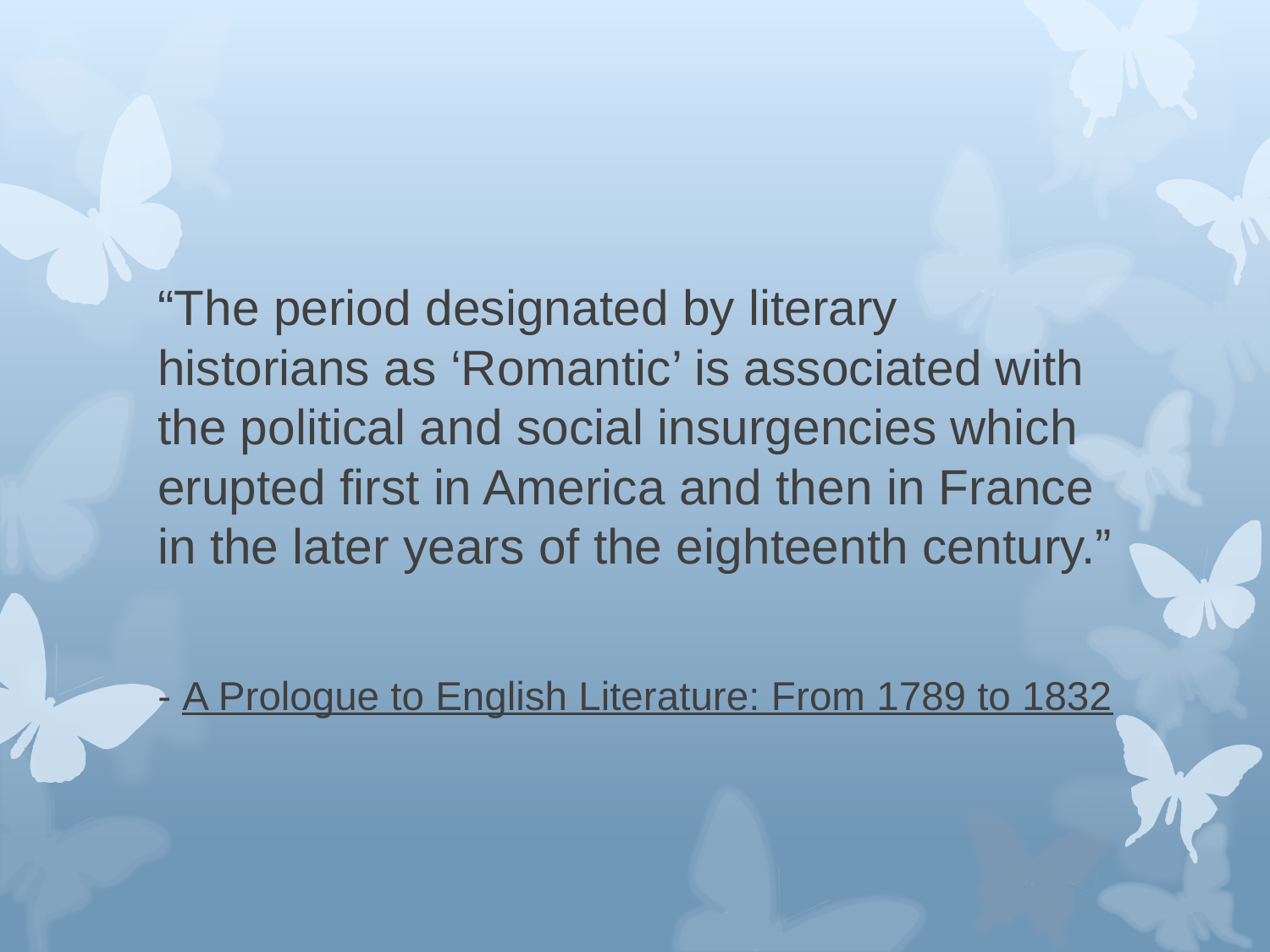

“The period designated by literary historians as ‘Romantic’ is associated with the political and social insurgencies which erupted first in America and then in France in the later years of the eighteenth century.”

- A Prologue to English Literature: From 1789 to 1832